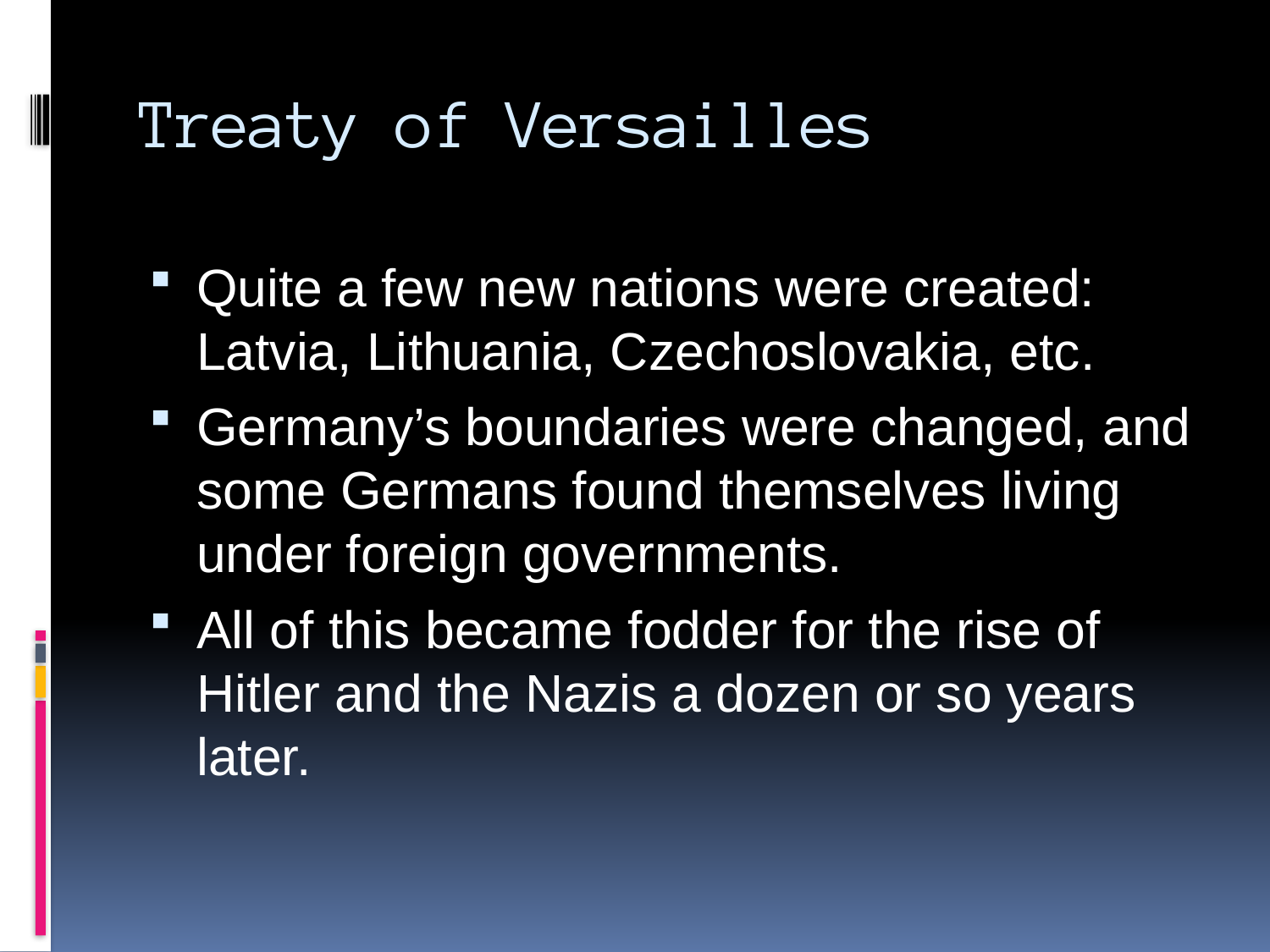

# Treaty of Versailles
Quite a few new nations were created: Latvia, Lithuania, Czechoslovakia, etc.
Germany’s boundaries were changed, and some Germans found themselves living under foreign governments.
All of this became fodder for the rise of Hitler and the Nazis a dozen or so years later.